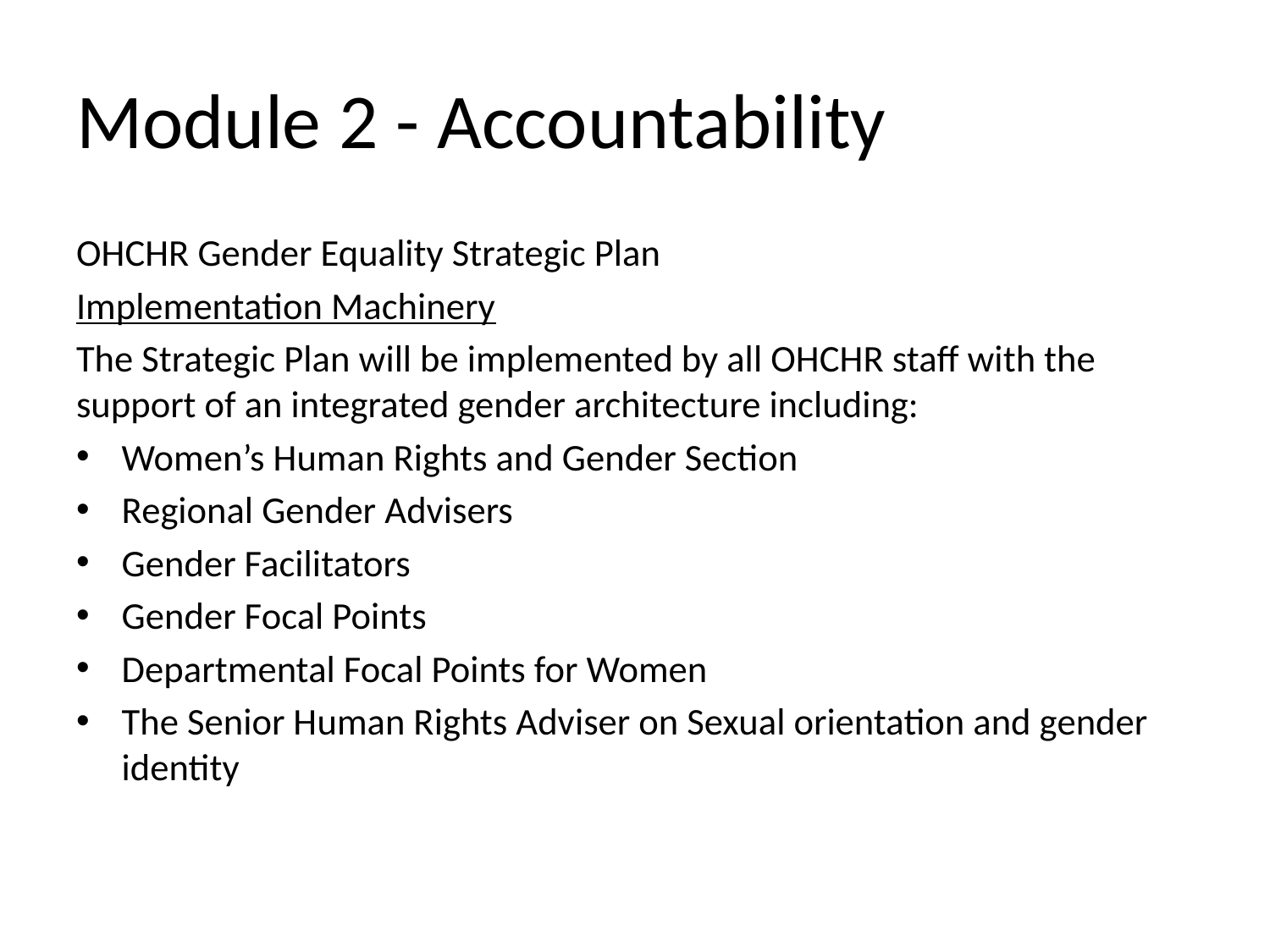

# Module 2 - Accountability
OHCHR Gender Equality Strategic Plan
Implementation Machinery
The Strategic Plan will be implemented by all OHCHR staff with the support of an integrated gender architecture including:
Women’s Human Rights and Gender Section
Regional Gender Advisers
Gender Facilitators
Gender Focal Points
Departmental Focal Points for Women
The Senior Human Rights Adviser on Sexual orientation and gender identity